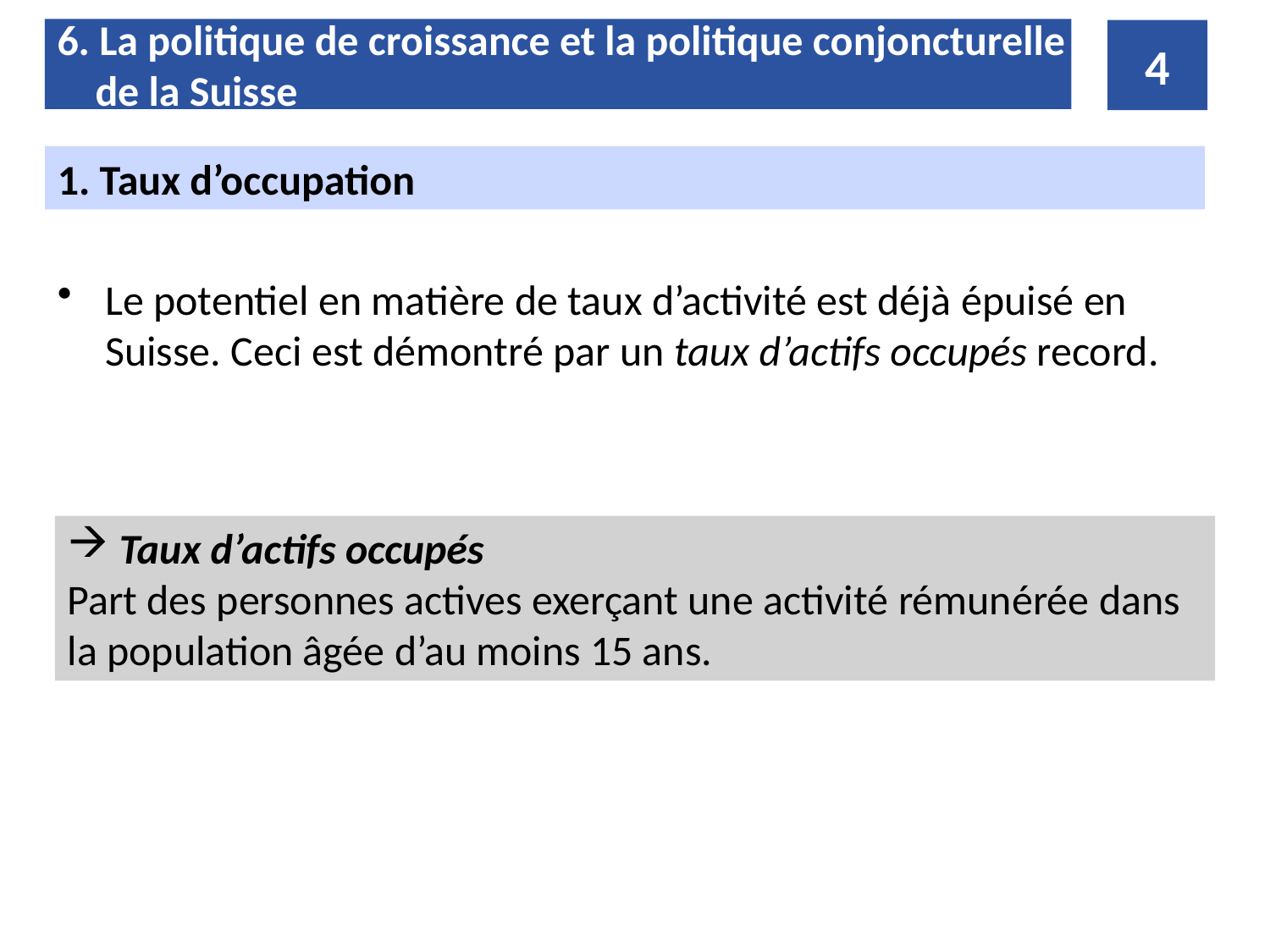

6. La politique de croissance et la politique conjoncturelle
    de la Suisse
4
1. Taux d’occupation

Le potentiel en matière de taux d’activité est déjà épuisé en Suisse. Ceci est démontré par un taux d’actifs occupés record.

 Taux d’actifs occupés
Part des personnes actives exerçant une activité rémunérée dans la population âgée d’au moins 15 ans.